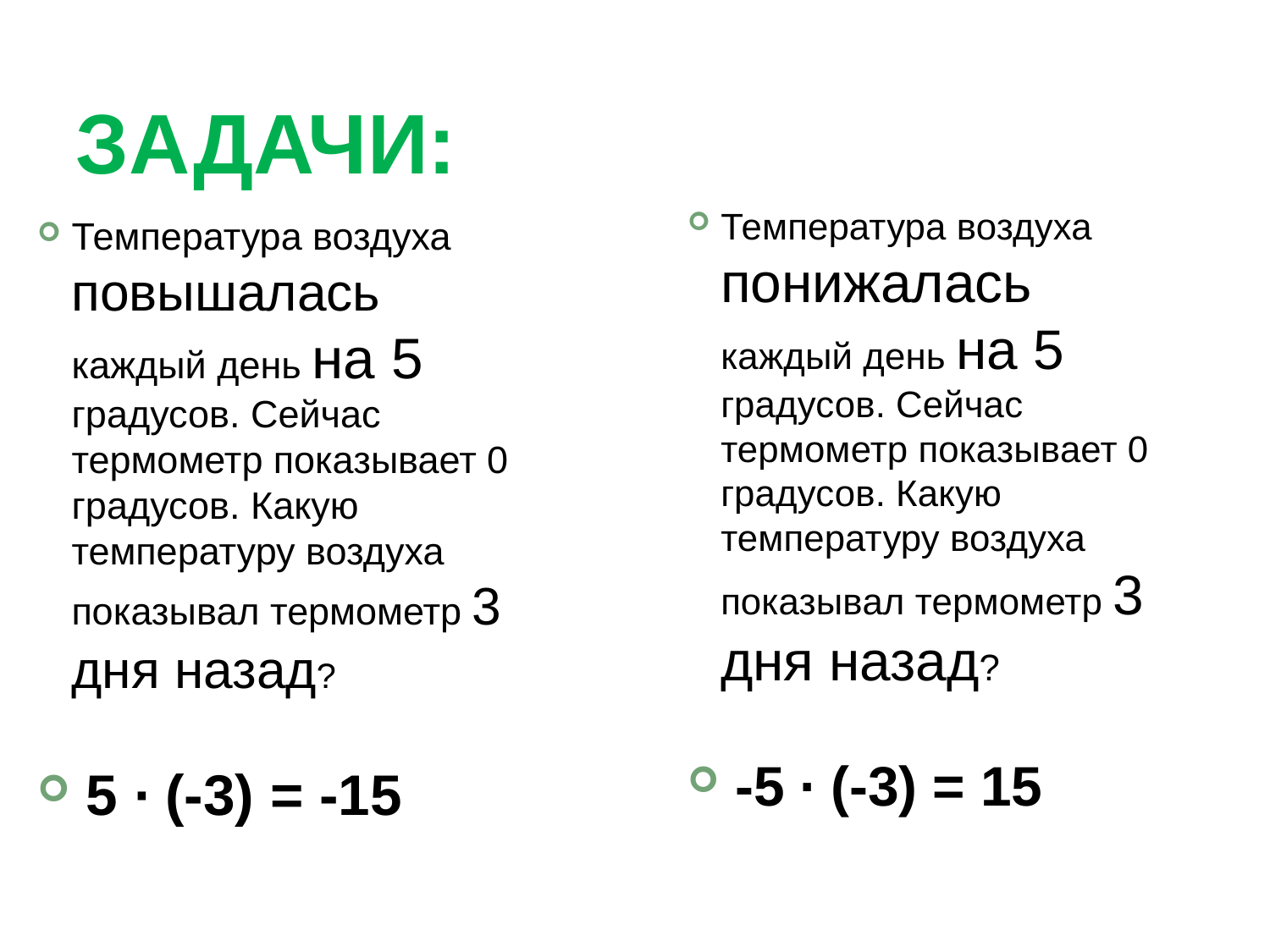

# ЗАДАЧИ:
Температура воздуха понижалась каждый день на 5 градусов. Сейчас термометр показывает 0 градусов. Какую температуру воздуха показывал термометр 3 дня назад?

 -5 ∙ (-3) = 15

Температура воздуха повышалась каждый день на 5 градусов. Сейчас термометр показывает 0 градусов. Какую температуру воздуха показывал термометр 3 дня назад?

 5 ∙ (-3) = -15